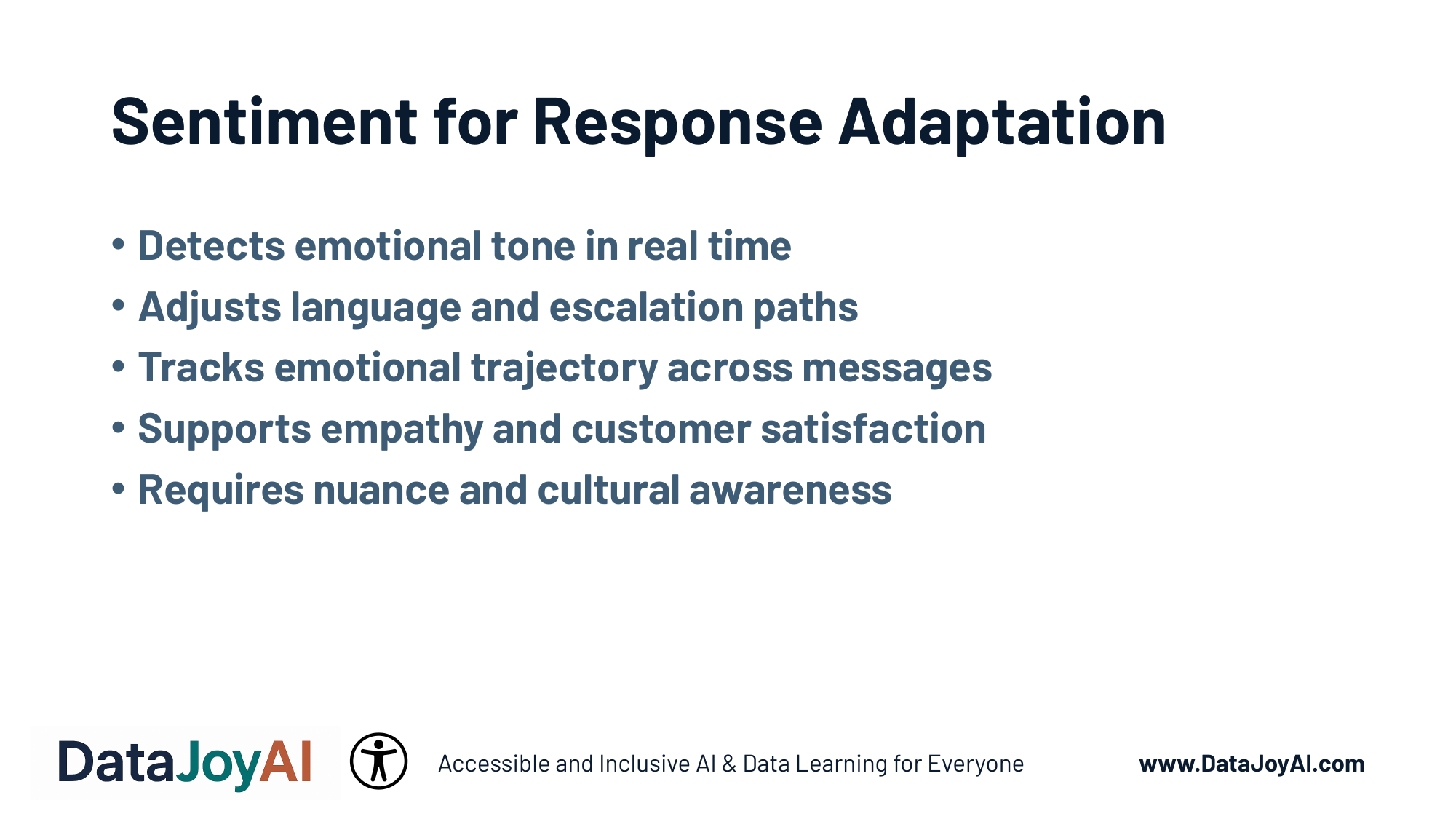

# Sentiment for Response Adaptation
Detects emotional tone in real time
Adjusts language and escalation paths
Tracks emotional trajectory across messages
Supports empathy and customer satisfaction
Requires nuance and cultural awareness